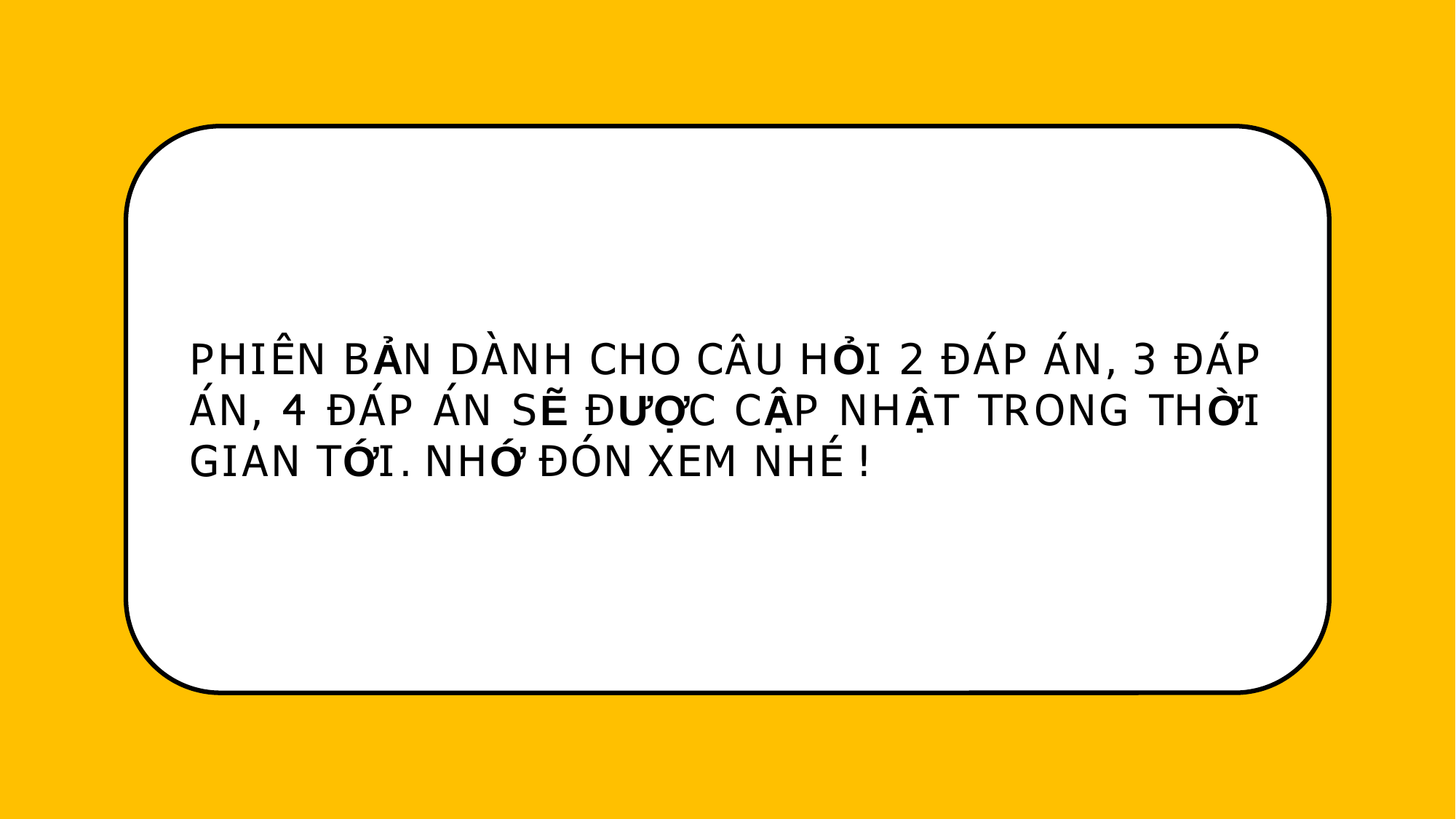

PHIÊN BẢN DÀNH CHO CÂU HỎI 2 ĐÁP ÁN, 3 ĐÁP ÁN, 4 ĐÁP ÁN SẼ ĐƯỢC CẬP NHẬT TRONG THỜI GIAN TỚI. NHỚ ĐÓN XEM NHÉ !